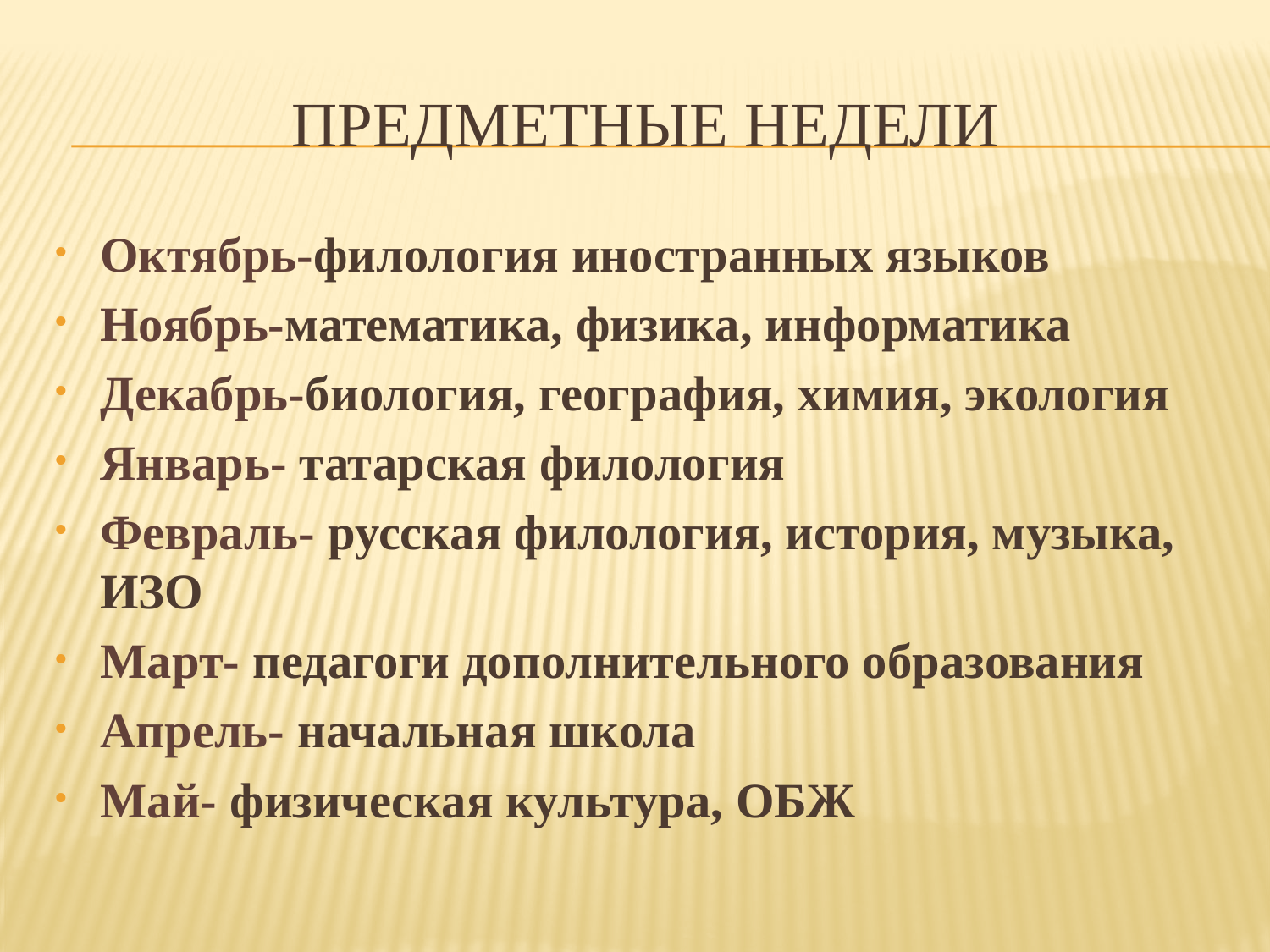

# Предметные недели
Октябрь-филология иностранных языков
Ноябрь-математика, физика, информатика
Декабрь-биология, география, химия, экология
Январь- татарская филология
Февраль- русская филология, история, музыка, ИЗО
Март- педагоги дополнительного образования
Апрель- начальная школа
Май- физическая культура, ОБЖ